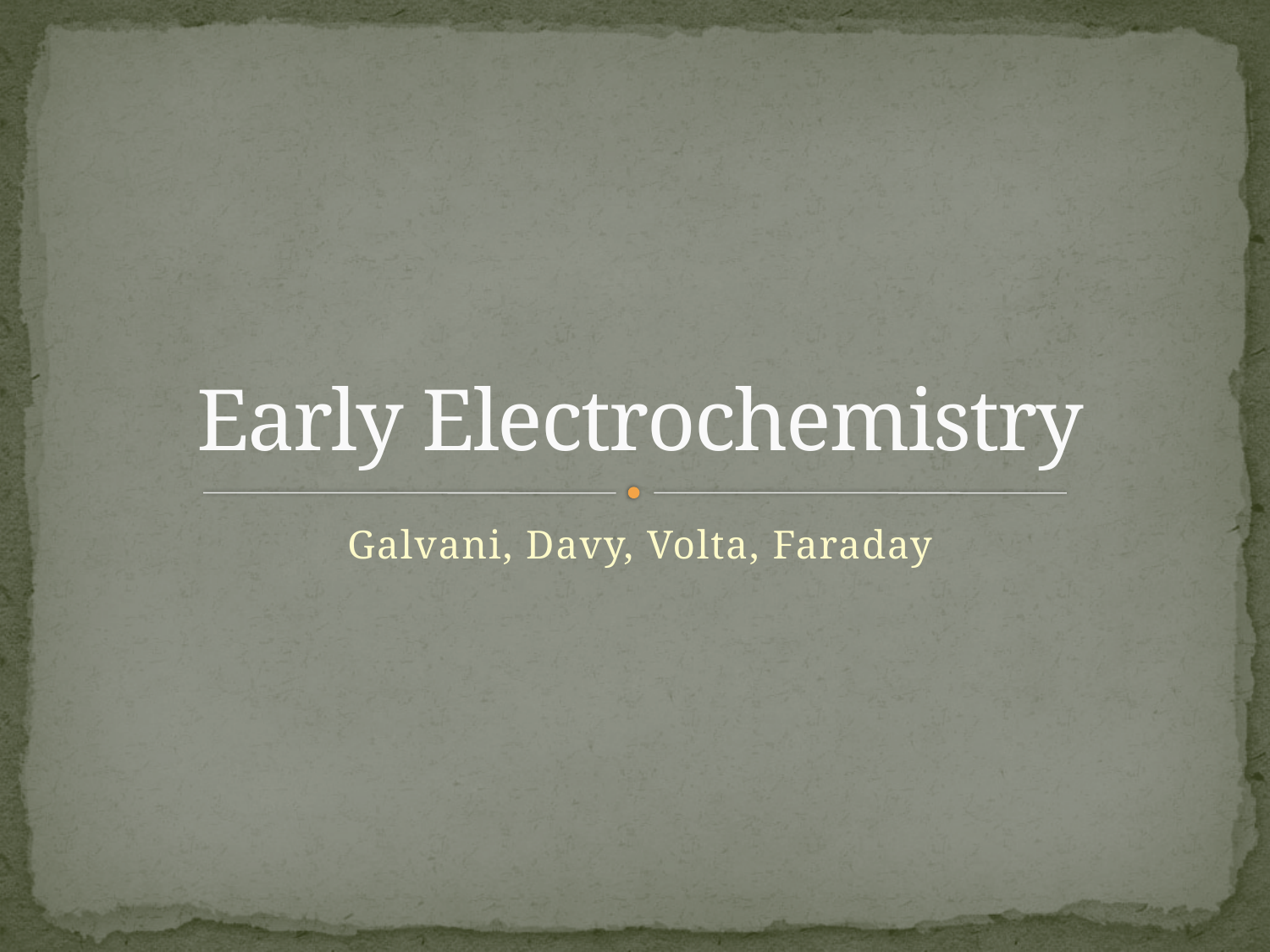

# Early Electrochemistry
Galvani, Davy, Volta, Faraday